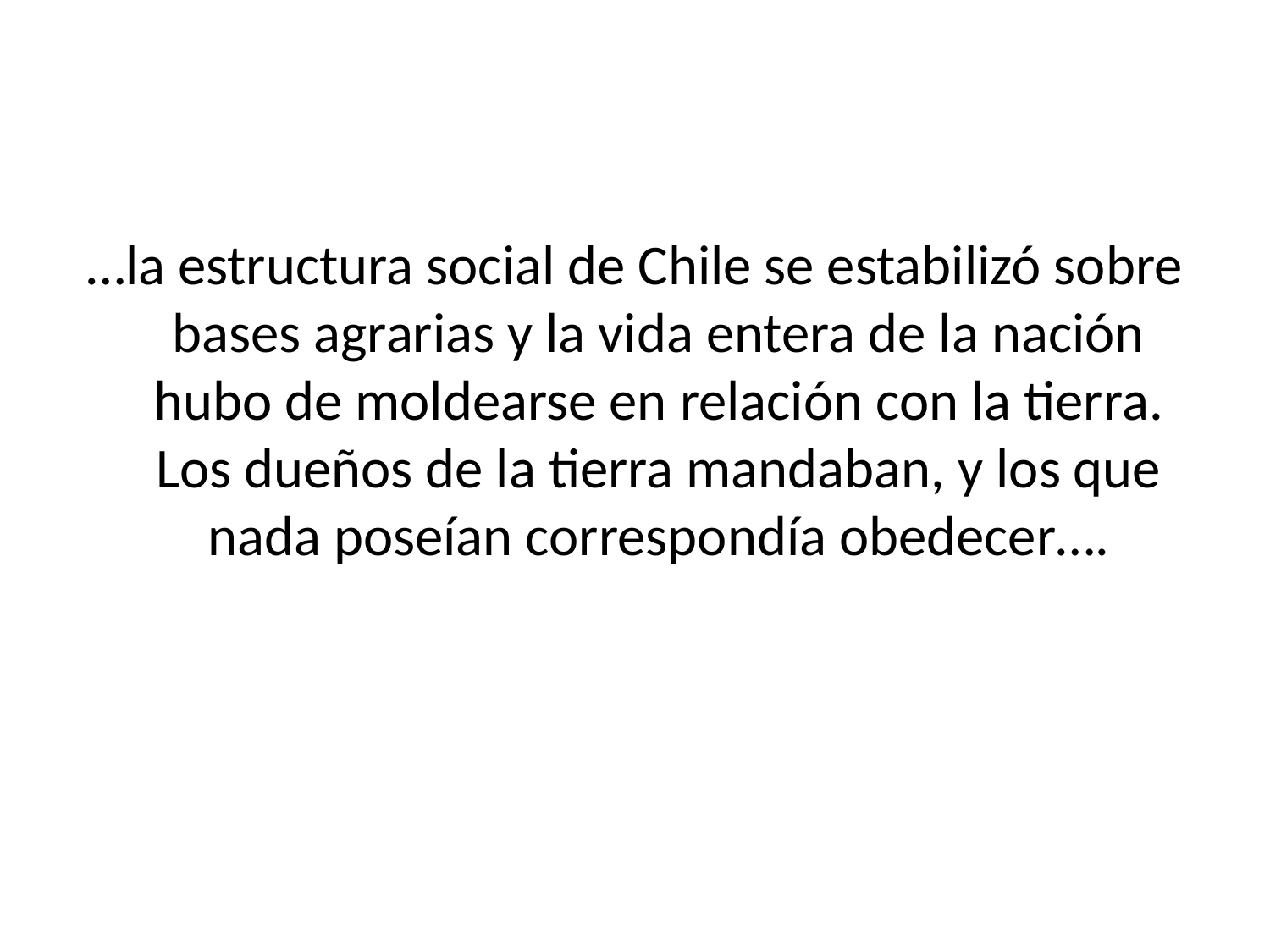

…la estructura social de Chile se estabilizó sobre bases agrarias y la vida entera de la nación hubo de moldearse en relación con la tierra. Los dueños de la tierra mandaban, y los que nada poseían correspondía obedecer….